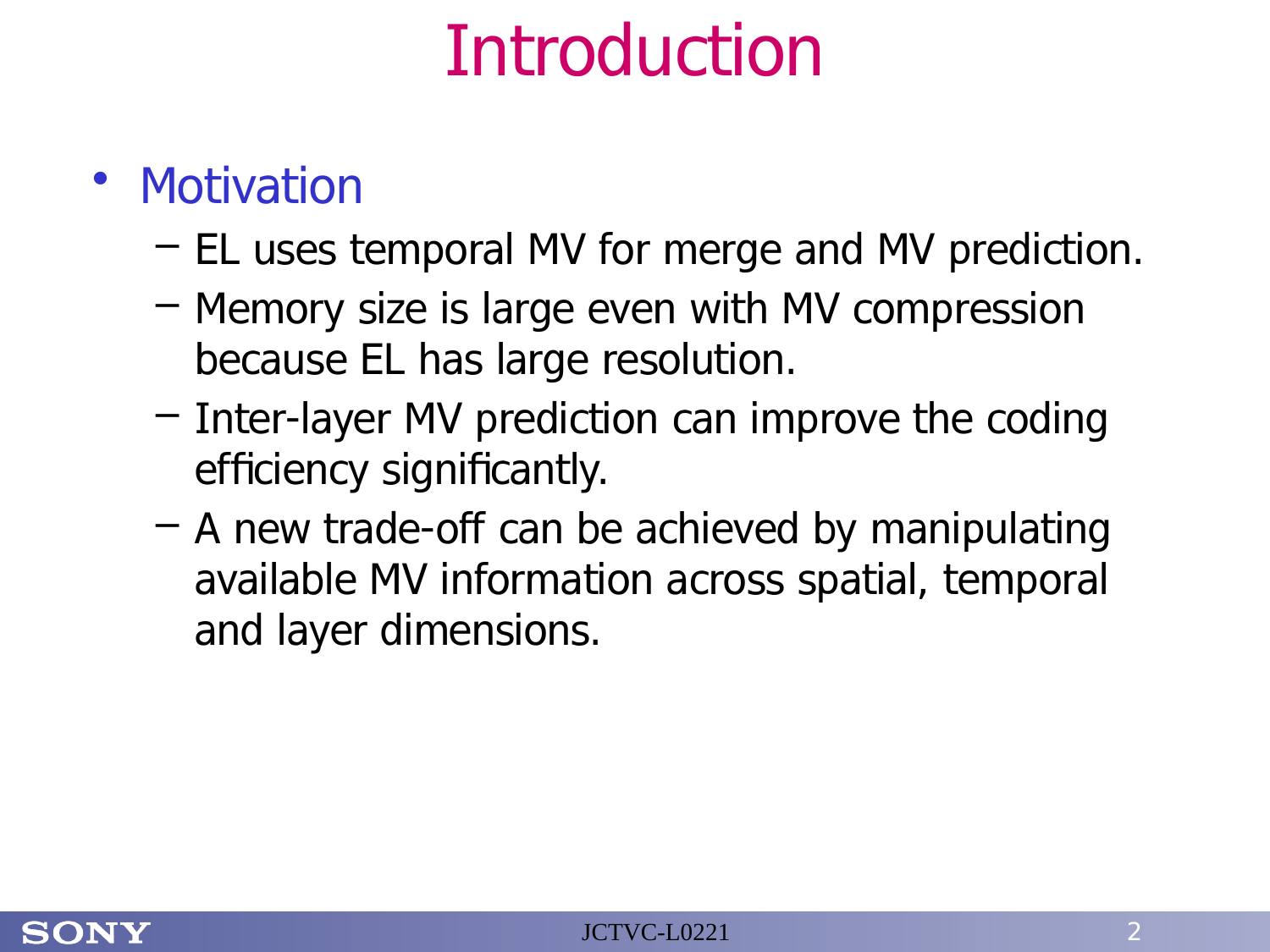

# Introduction
Motivation
EL uses temporal MV for merge and MV prediction.
Memory size is large even with MV compression because EL has large resolution.
Inter-layer MV prediction can improve the coding efficiency significantly.
A new trade-off can be achieved by manipulating available MV information across spatial, temporal and layer dimensions.
JCTVC-L0221
2